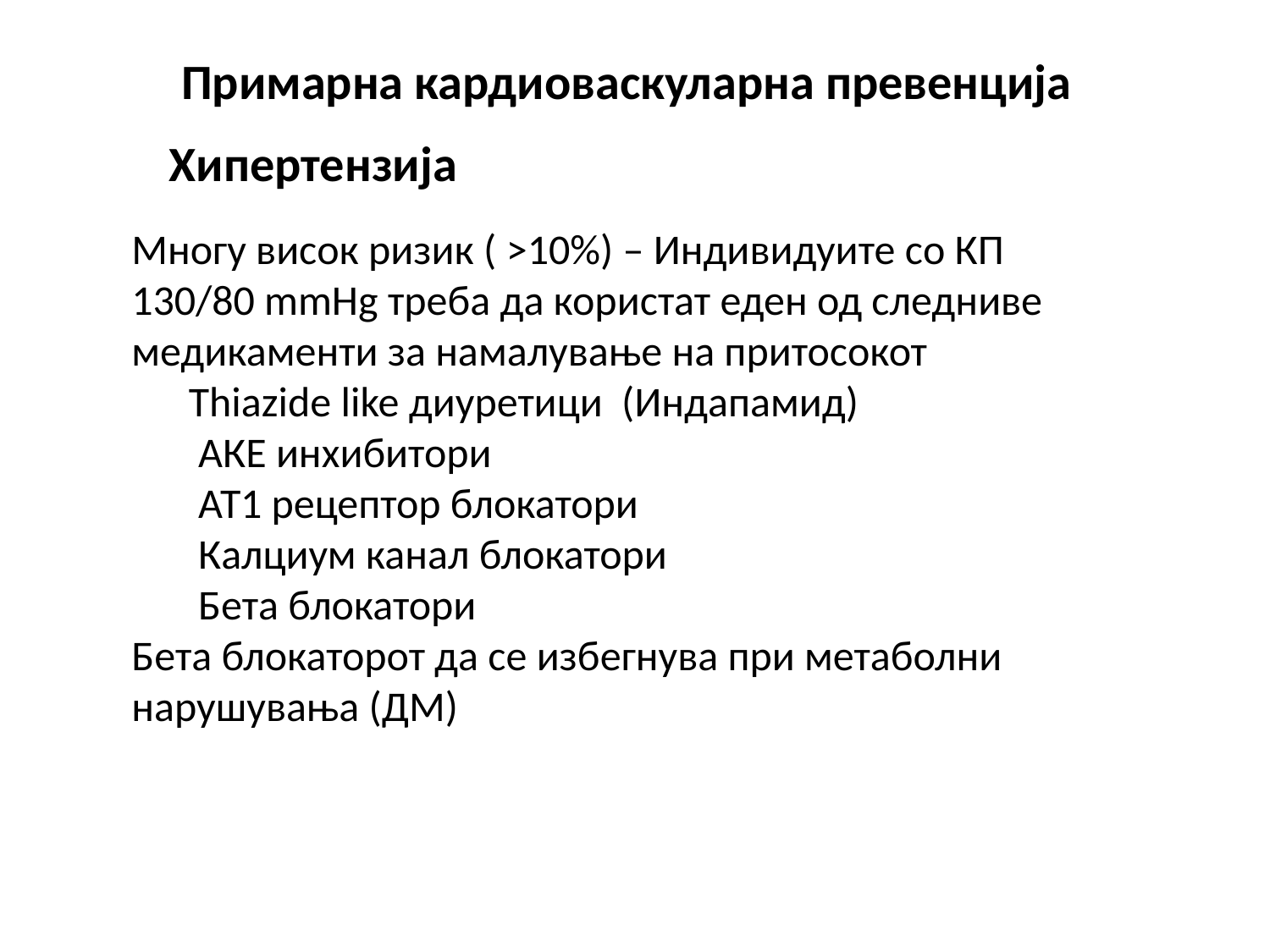

# Примарна кардиоваскуларна превенција
Хипертензија
Многу висок ризик ( >10%) – Индивидуите со КП
130/80 mmHg треба да користат еден од следниве
медикаменти за намалување на притосокот
      Thiazide like диуретици  (Индапамид)
       АКЕ инхибитори
       АТ1 рецептор блокатори
       Калциум канал блокатори
       Бета блокатори
Бета блокаторот да се избегнува при метаболни
нарушувања (ДМ)